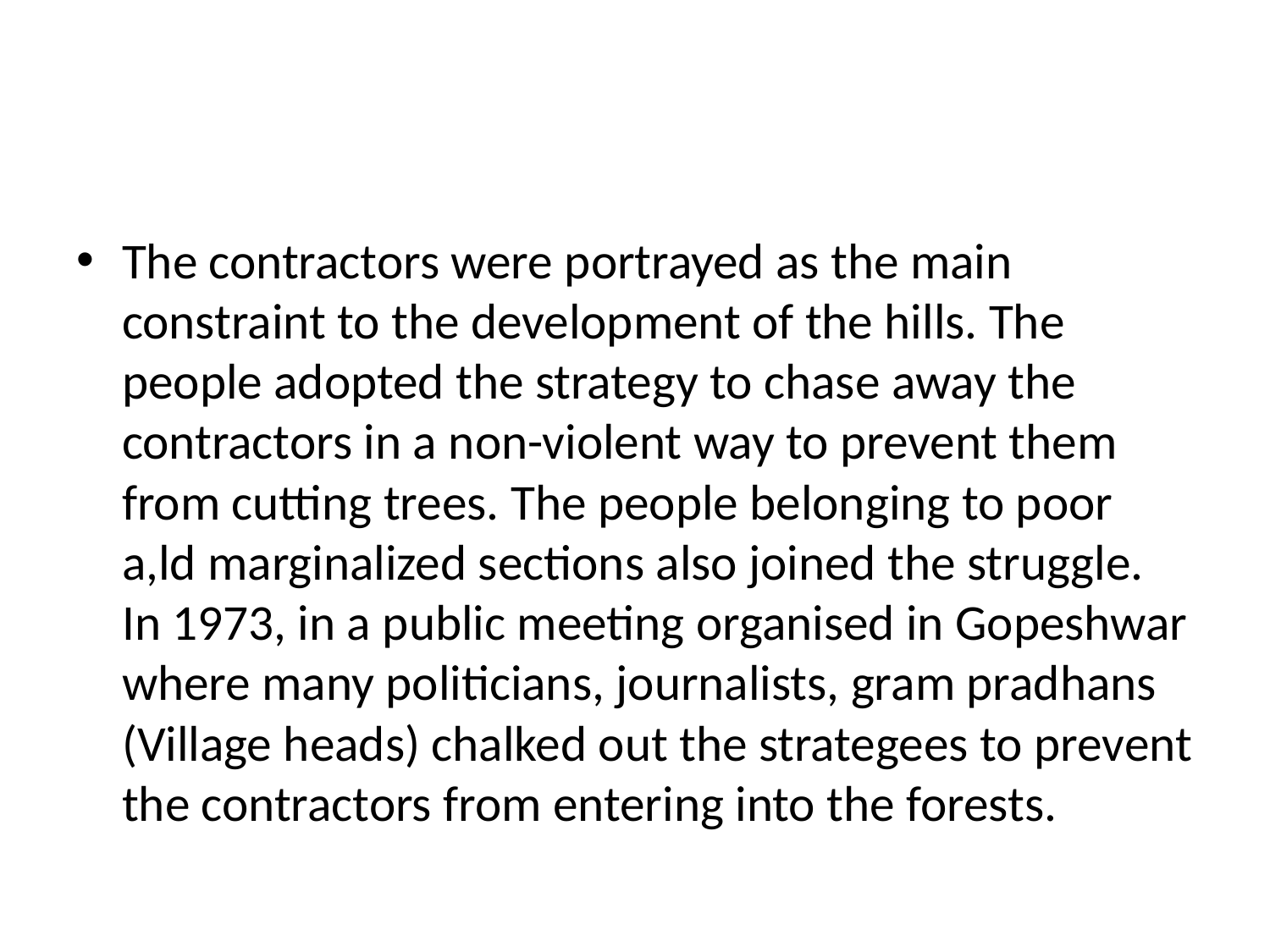

#
The contractors were portrayed as the main constraint to the development of the hills. The people adopted the strategy to chase away the contractors in a non-violent way to prevent them from cutting trees. The people belonging to poor a,ld marginalized sections also joined the struggle. In 1973, in a public meeting organised in Gopeshwar where many politicians, journalists, gram pradhans (Village heads) chalked out the strategees to prevent the contractors from entering into the forests.